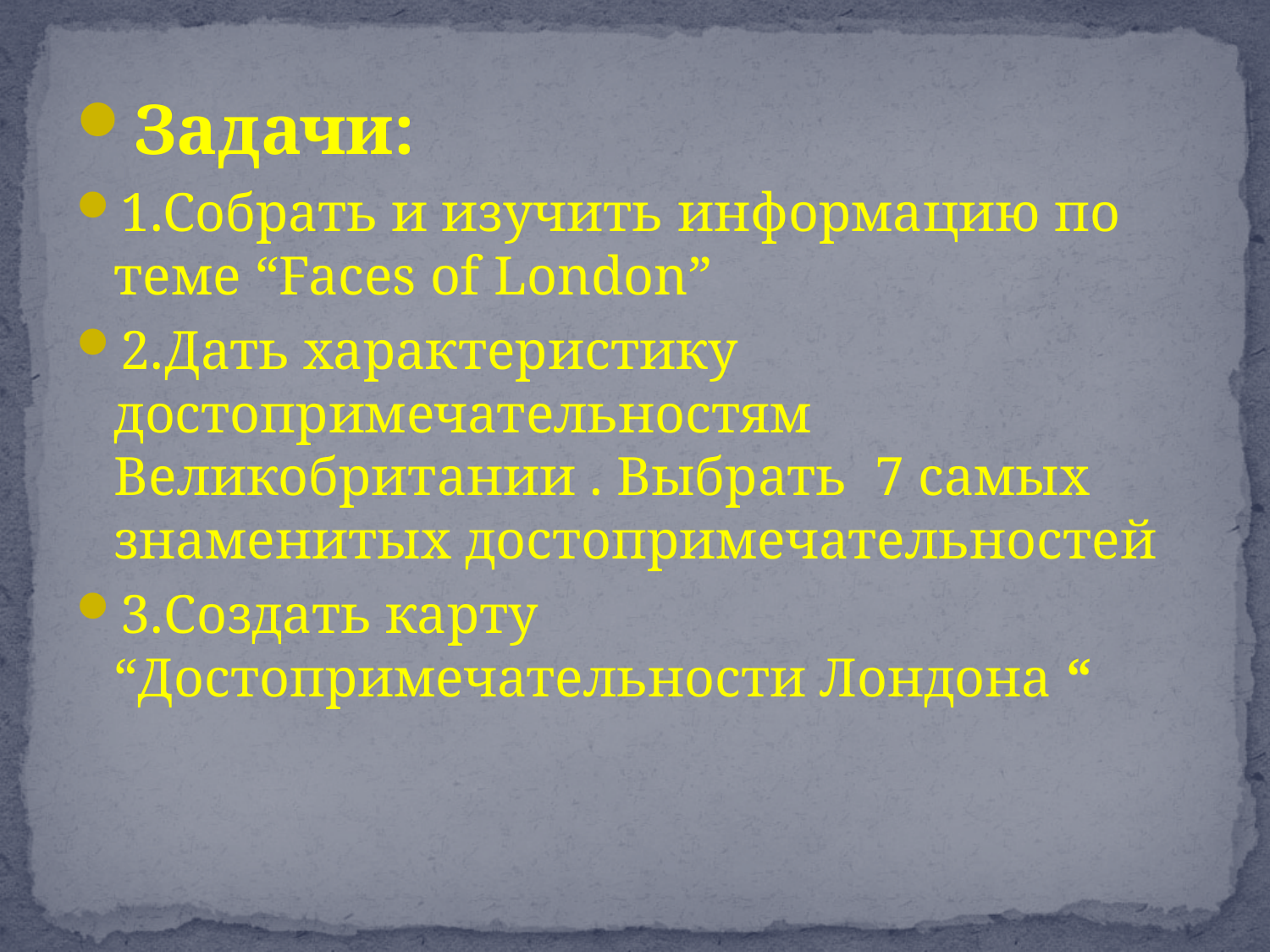

#
Задачи:
1.Собрать и изучить информацию по теме “Faces of London”
2.Дать характеристику достопримечательностям Великобритании . Выбрать  7 самых знаменитых достопримечательностей
3.Создать карту  “Достопримечательности Лондона “